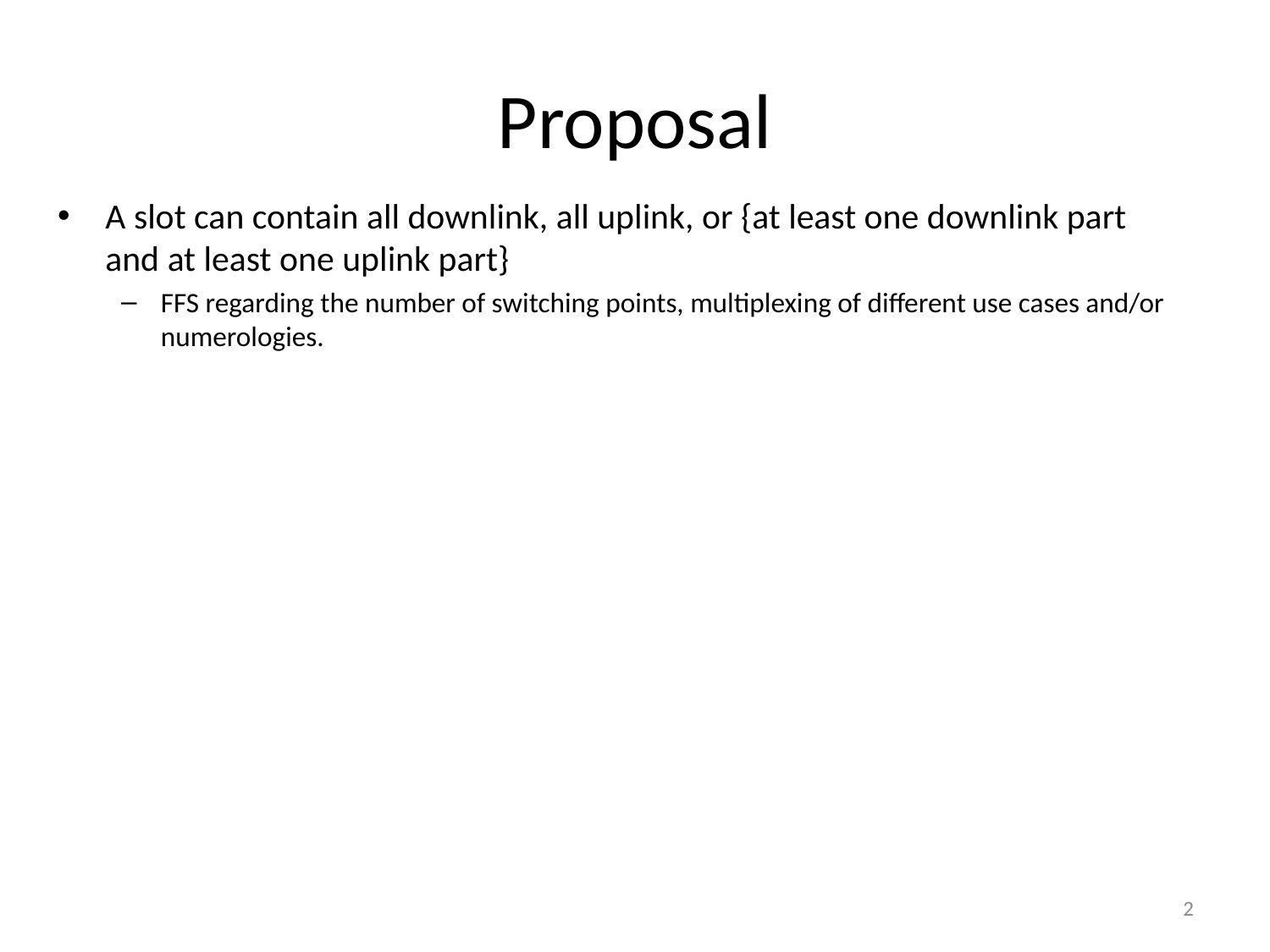

# Proposal
A slot can contain all downlink, all uplink, or {at least one downlink part and at least one uplink part}
FFS regarding the number of switching points, multiplexing of different use cases and/or numerologies.

2